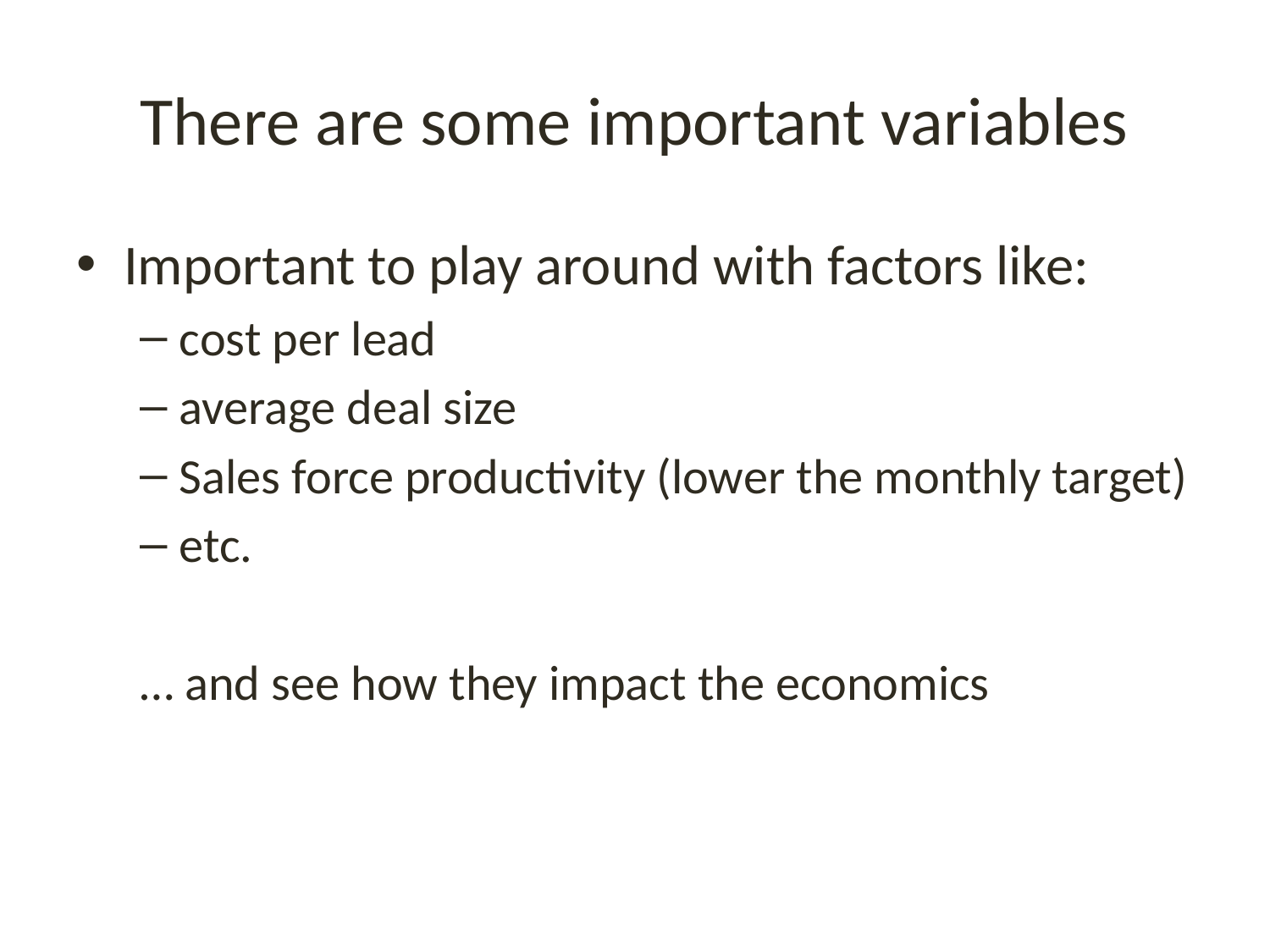

# There are some important variables
Important to play around with factors like:
cost per lead
average deal size
Sales force productivity (lower the monthly target)
etc.

… and see how they impact the economics